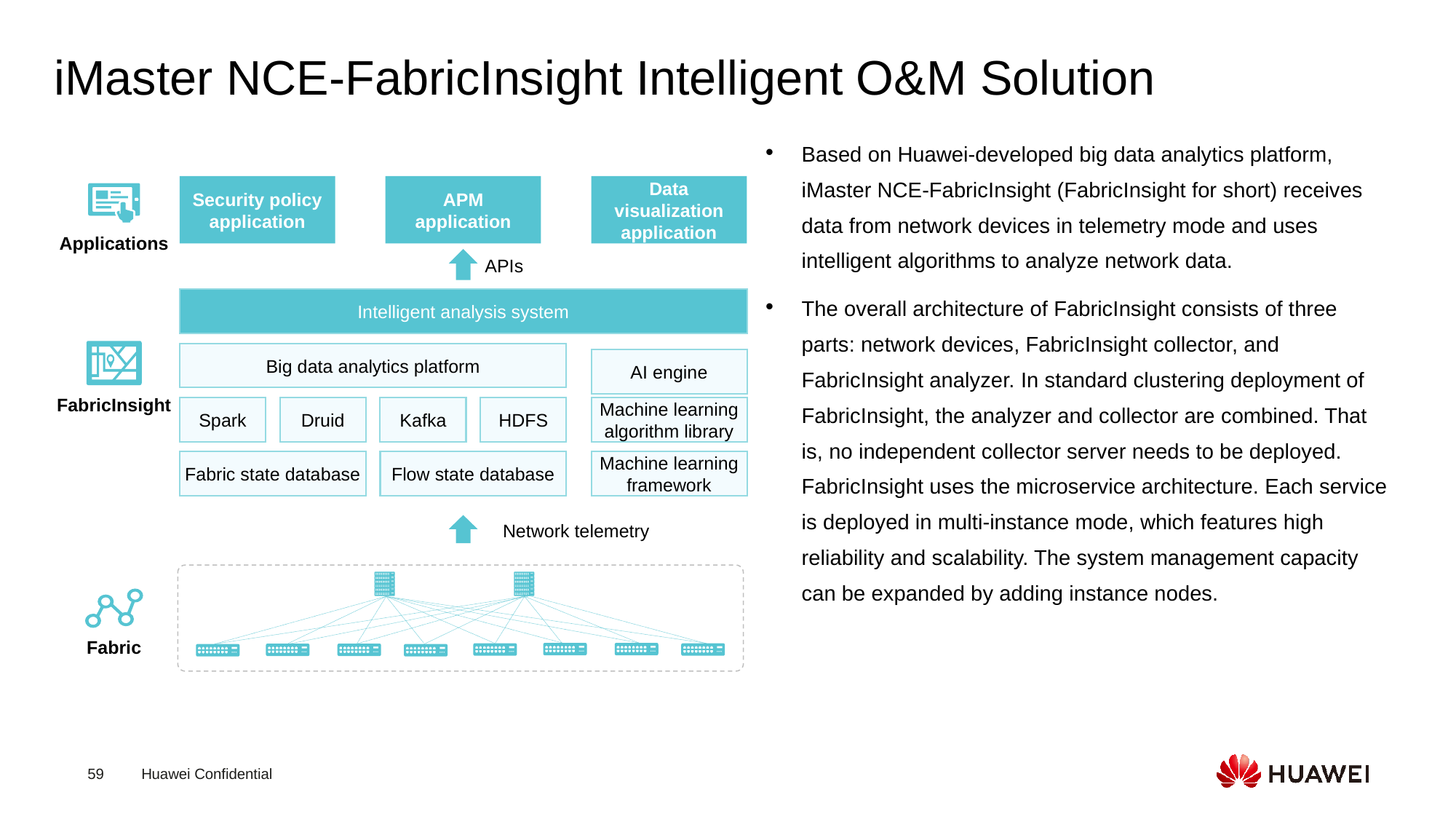

# iMaster NCE-FabricInsight Intelligent O&M Solution
Based on Huawei-developed big data analytics platform, iMaster NCE-FabricInsight (FabricInsight for short) receives data from network devices in telemetry mode and uses intelligent algorithms to analyze network data.
The overall architecture of FabricInsight consists of three parts: network devices, FabricInsight collector, and FabricInsight analyzer. In standard clustering deployment of FabricInsight, the analyzer and collector are combined. That is, no independent collector server needs to be deployed. FabricInsight uses the microservice architecture. Each service is deployed in multi-instance mode, which features high reliability and scalability. The system management capacity can be expanded by adding instance nodes.
Security policy application
APM application
Data visualization application

Applications
APIs

Intelligent analysis system

Big data analytics platform
AI engine
FabricInsight
Spark
Druid
Kafka
HDFS
Machine learning algorithm library
Fabric state database
Flow state database
Machine learning framework
Network telemetry

Fabric